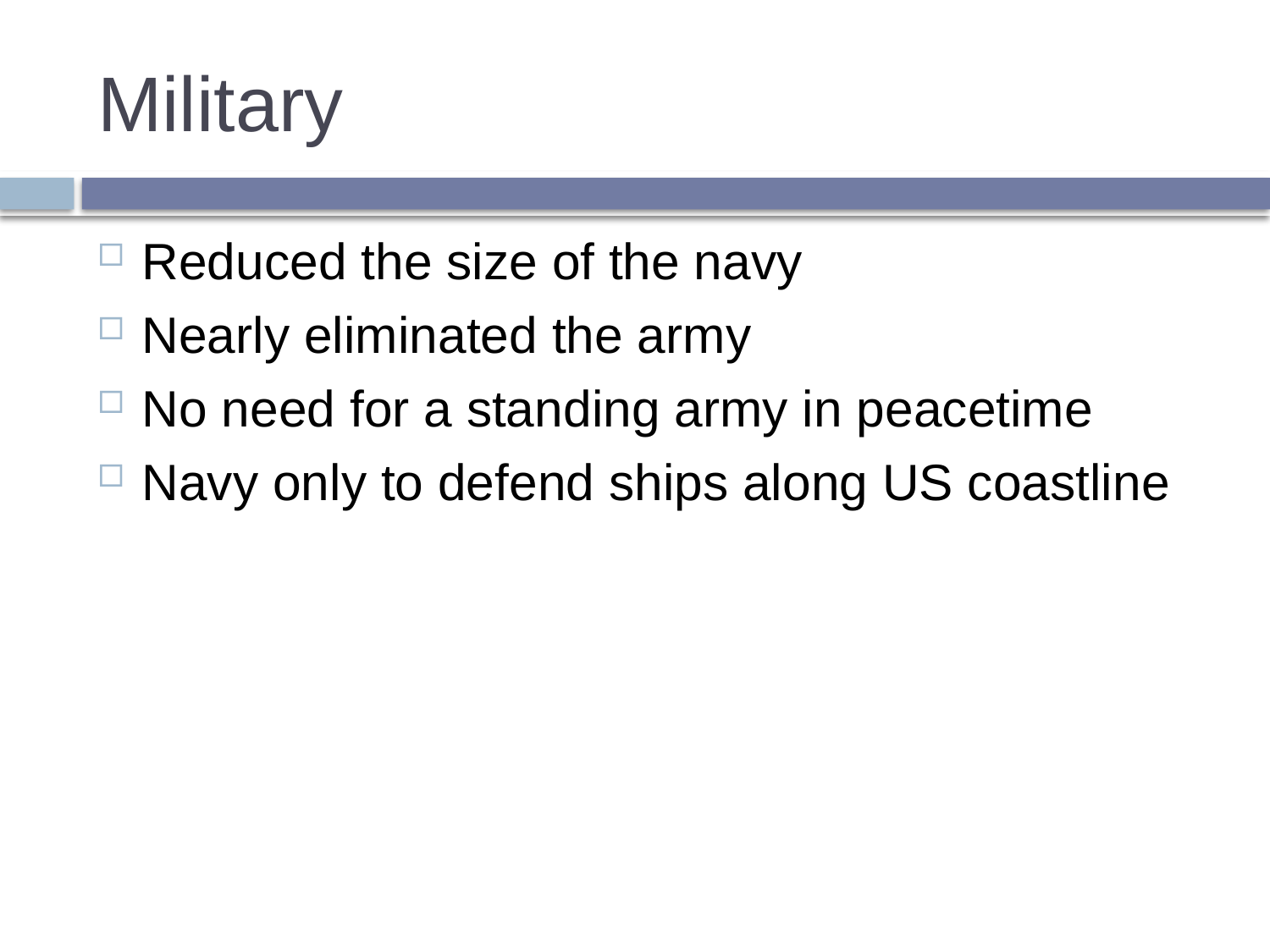

# Military
Reduced the size of the navy
Nearly eliminated the army
No need for a standing army in peacetime
Navy only to defend ships along US coastline